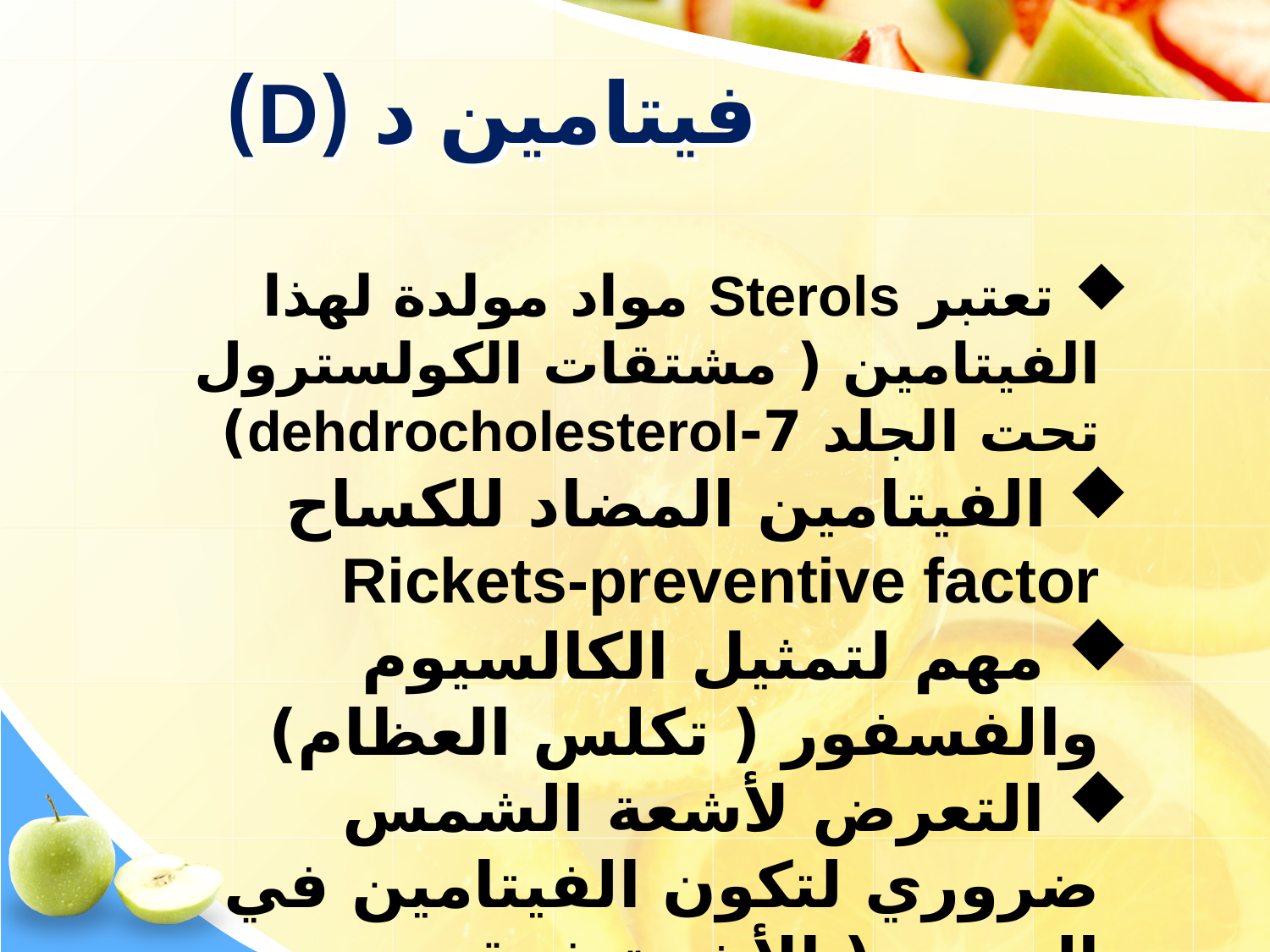

# فيتامين د (D)
 تعتبر Sterols مواد مولدة لهذا الفيتامين ( مشتقات الكولسترول تحت الجلد 7-dehdrocholesterol)
 الفيتامين المضاد للكساح Rickets-preventive factor
 مهم لتمثيل الكالسيوم والفسفور ( تكلس العظام)
 التعرض لأشعة الشمس ضروري لتكون الفيتامين في الجسم ( الأشعة فوق البنفسجية تحول dehdrocholesterol 7-  إلى فيتامين د(